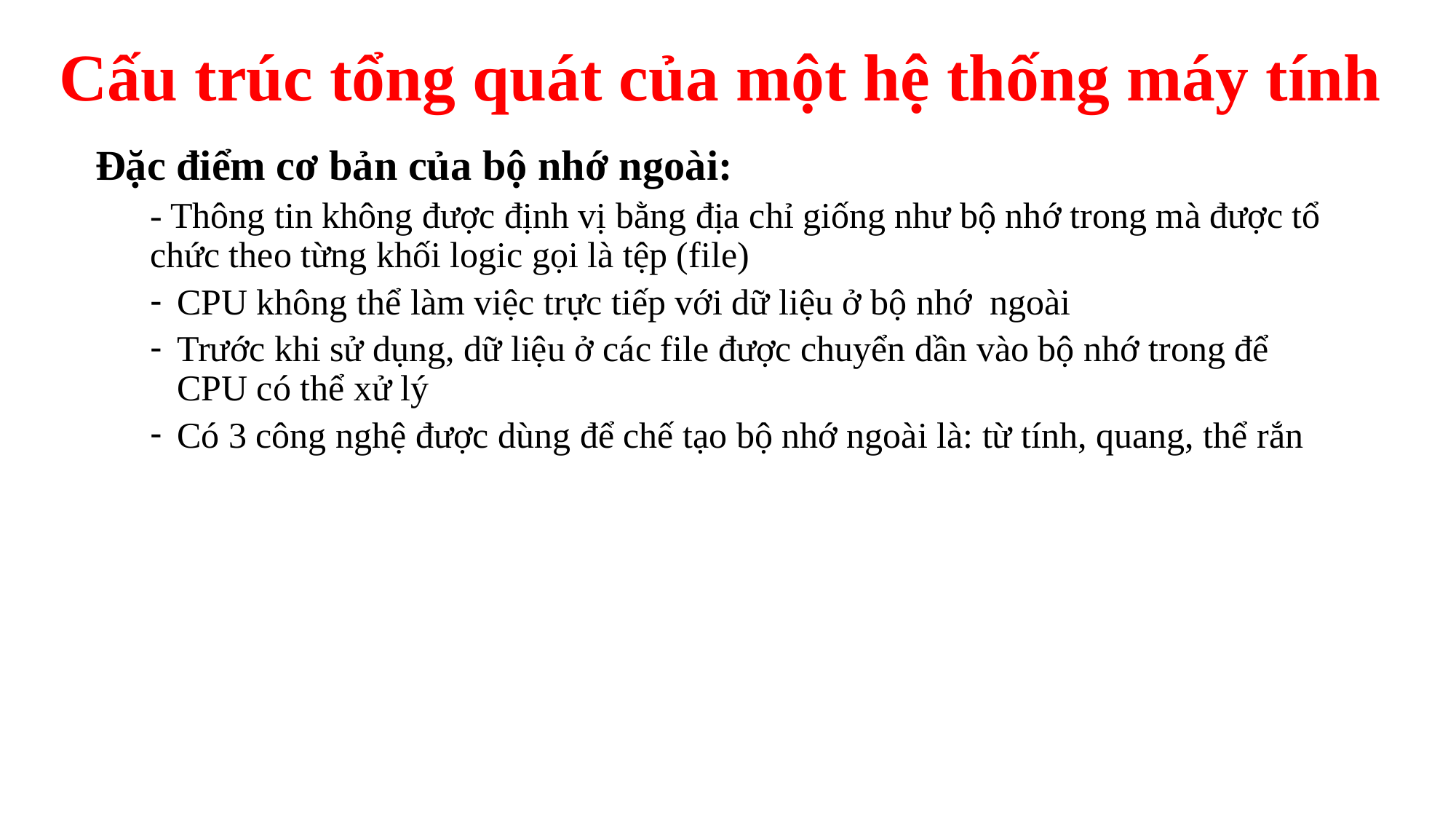

# Cấu trúc tổng quát của một hệ thống máy tính
Đặc điểm cơ bản của bộ nhớ ngoài:
- Thông tin không được định vị bằng địa chỉ giống như bộ nhớ trong mà được tổ chức theo từng khối logic gọi là tệp (file)
CPU không thể làm việc trực tiếp với dữ liệu ở bộ nhớ  ngoài
Trước khi sử dụng, dữ liệu ở các file được chuyển dần vào bộ nhớ trong để CPU có thể xử lý
Có 3 công nghệ được dùng để chế tạo bộ nhớ ngoài là: từ tính, quang, thể rắn